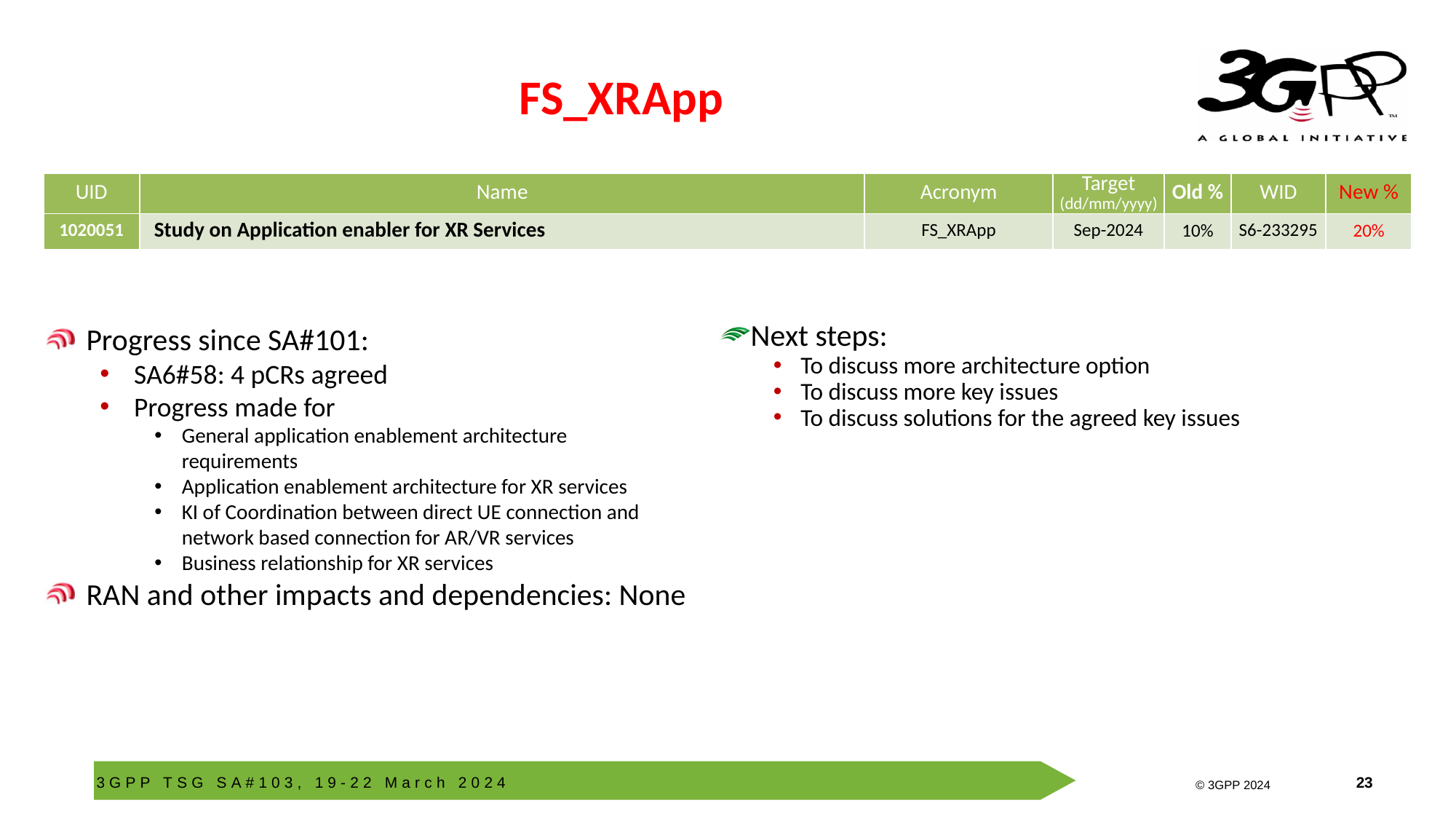

# FS_XRApp
| UID | Name | Acronym | Target (dd/mm/yyyy) | Old % | WID | New % |
| --- | --- | --- | --- | --- | --- | --- |
| 1020051 | Study on Application enabler for XR Services | FS\_XRApp | Sep-2024 | 10% | S6-233295 | 20% |
Progress since SA#101:
SA6#58: 4 pCRs agreed
Progress made for
General application enablement architecture requirements
Application enablement architecture for XR services
KI of Coordination between direct UE connection and network based connection for AR/VR services
Business relationship for XR services
RAN and other impacts and dependencies: None

Next steps:
To discuss more architecture option
To discuss more key issues
To discuss solutions for the agreed key issues